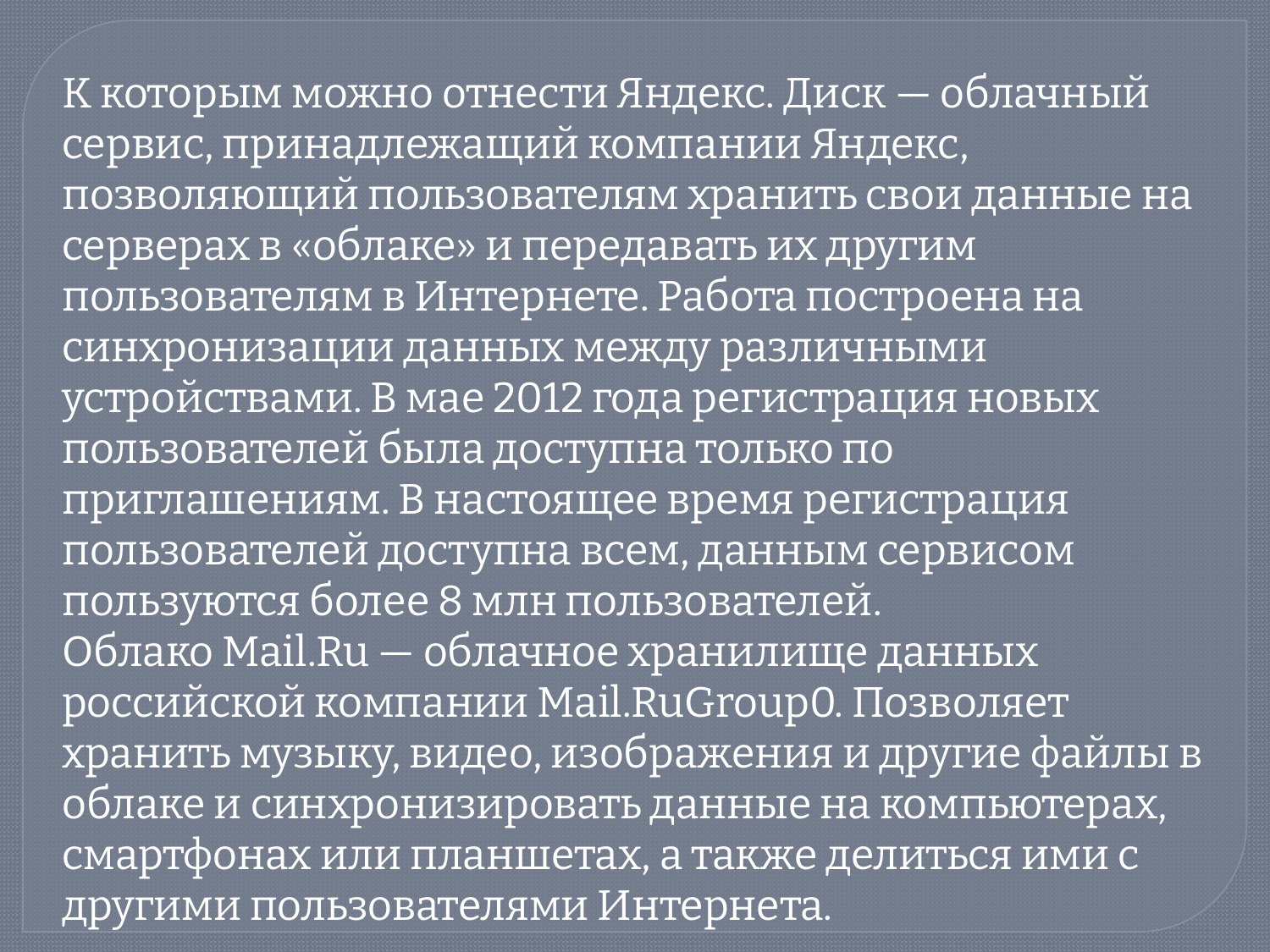

К которым можно отнести Яндекс. Диск — облачный сервис, принадлежащий компании Яндекс, позволяющий пользователям хранить свои данные на серверах в «облаке» и передавать их другим пользователям в Интернете. Работа построена на синхронизации данных между различными устройствами. В мае 2012 года регистрация новых пользователей была доступна только по приглашениям. В настоящее время регистрация пользователей доступна всем, данным сервисом пользуются более 8 млн пользователей.
Облако Mail.Ru — облачное хранилище данных российской компании Mail.RuGroup0. Позволяет хранить музыку, видео, изображения и другие файлы в облаке и синхронизировать данные на компьютерах, смартфонах или планшетах, а также делиться ими с другими пользователями Интернета.